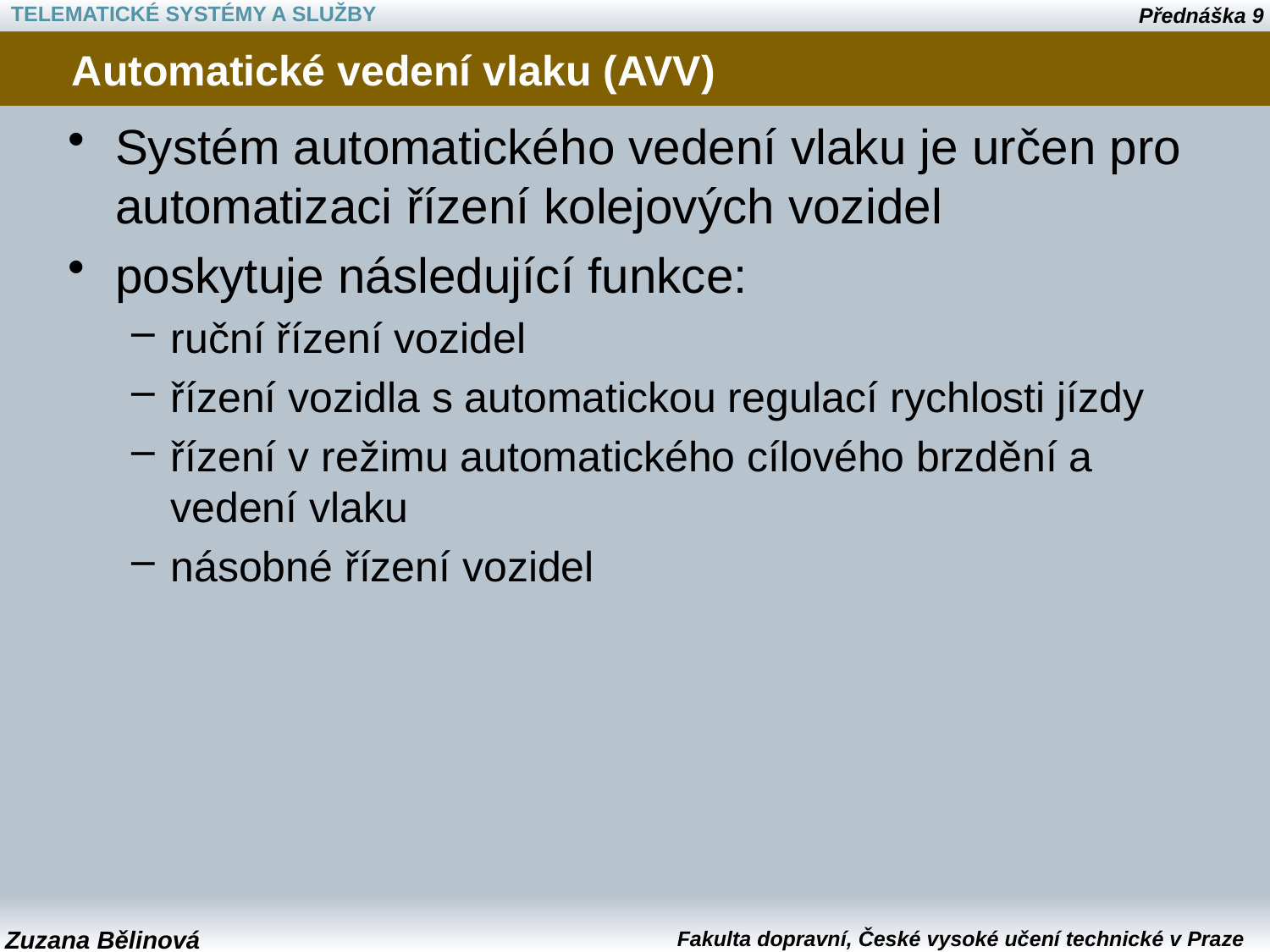

# Automatické vedení vlaku (AVV)
Systém automatického vedení vlaku je určen pro automatizaci řízení kolejových vozidel
poskytuje následující funkce:
ruční řízení vozidel
řízení vozidla s automatickou regulací rychlosti jízdy
řízení v režimu automatického cílového brzdění a vedení vlaku
násobné řízení vozidel